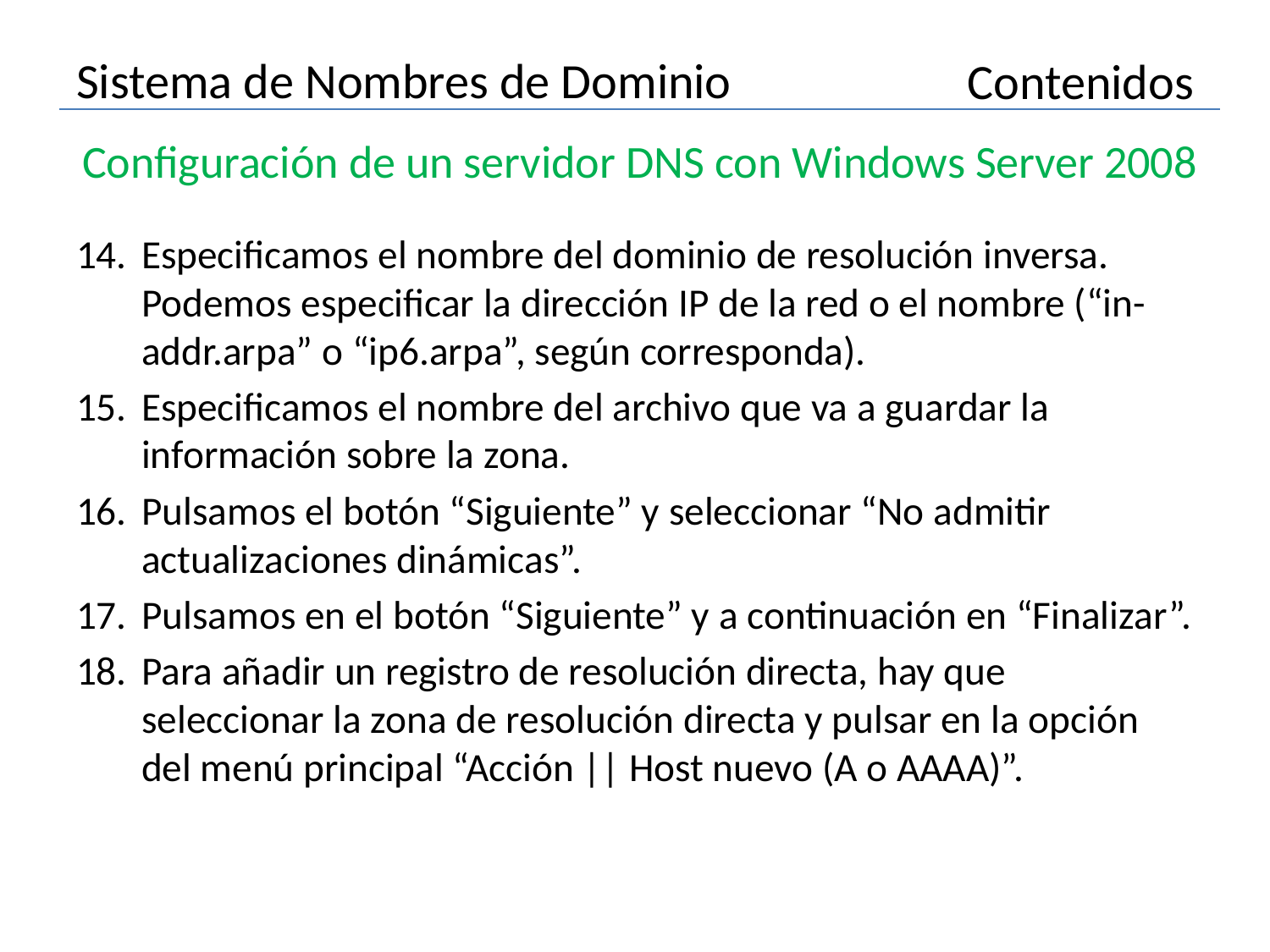

# Sistema de Nombres de Dominio
Contenidos
Configuración de un servidor DNS con Windows Server 2008
Especificamos el nombre del dominio de resolución inversa. Podemos especificar la dirección IP de la red o el nombre (“in-addr.arpa” o “ip6.arpa”, según corresponda).
Especificamos el nombre del archivo que va a guardar la información sobre la zona.
Pulsamos el botón “Siguiente” y seleccionar “No admitir actualizaciones dinámicas”.
Pulsamos en el botón “Siguiente” y a continuación en “Finalizar”.
Para añadir un registro de resolución directa, hay que seleccionar la zona de resolución directa y pulsar en la opción del menú principal “Acción || Host nuevo (A o AAAA)”.